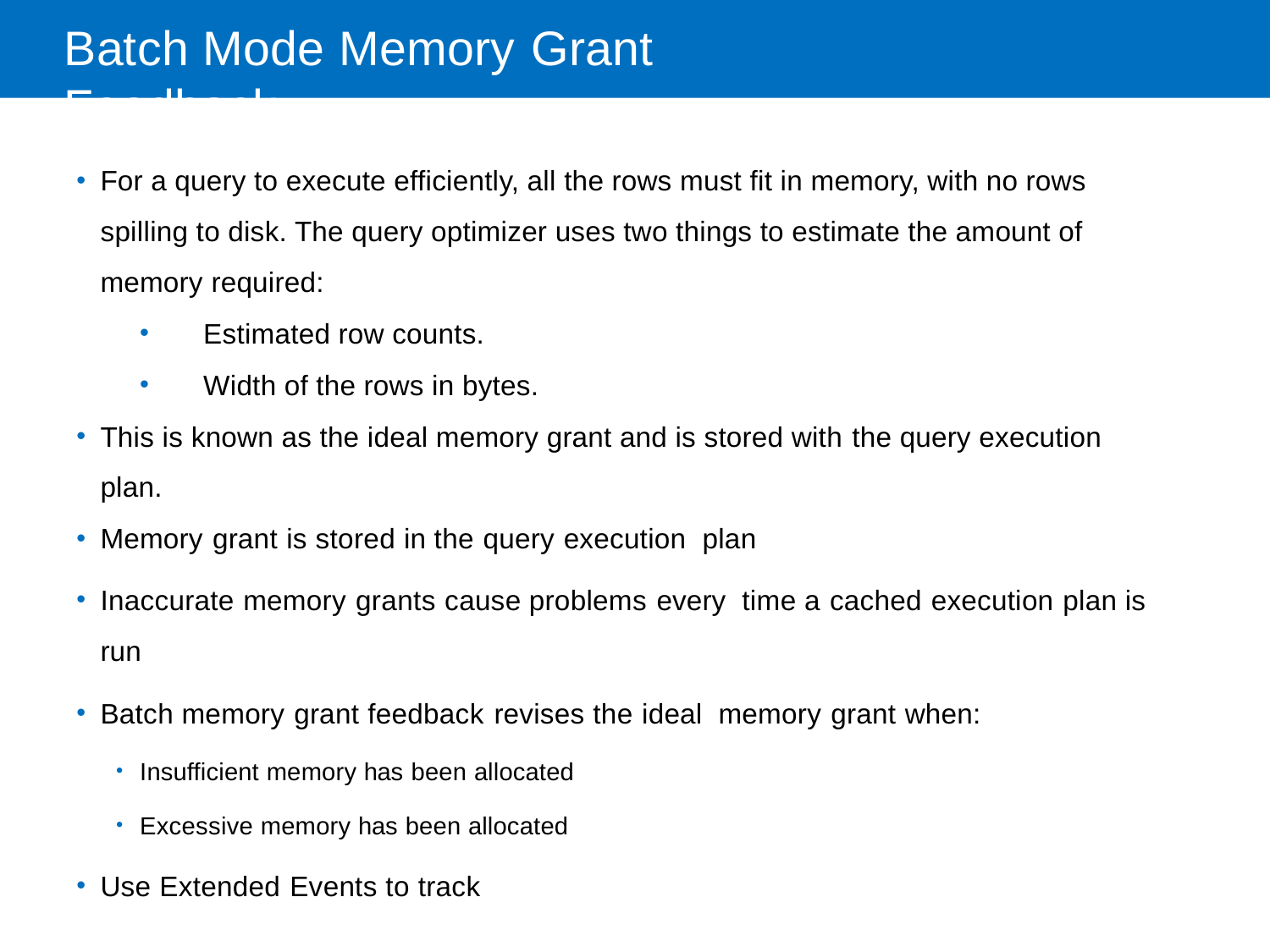

# Batch Mode Memory Grant Feedback
For a query to execute efficiently, all the rows must fit in memory, with no rows spilling to disk. The query optimizer uses two things to estimate the amount of memory required:
Estimated row counts.
Width of the rows in bytes.
This is known as the ideal memory grant and is stored with the query execution plan.
Memory grant is stored in the query execution  plan
Inaccurate memory grants cause problems every  time a cached execution plan is run
Batch memory grant feedback revises the ideal  memory grant when:
Insufficient memory has been allocated
Excessive memory has been allocated
Use Extended Events to track